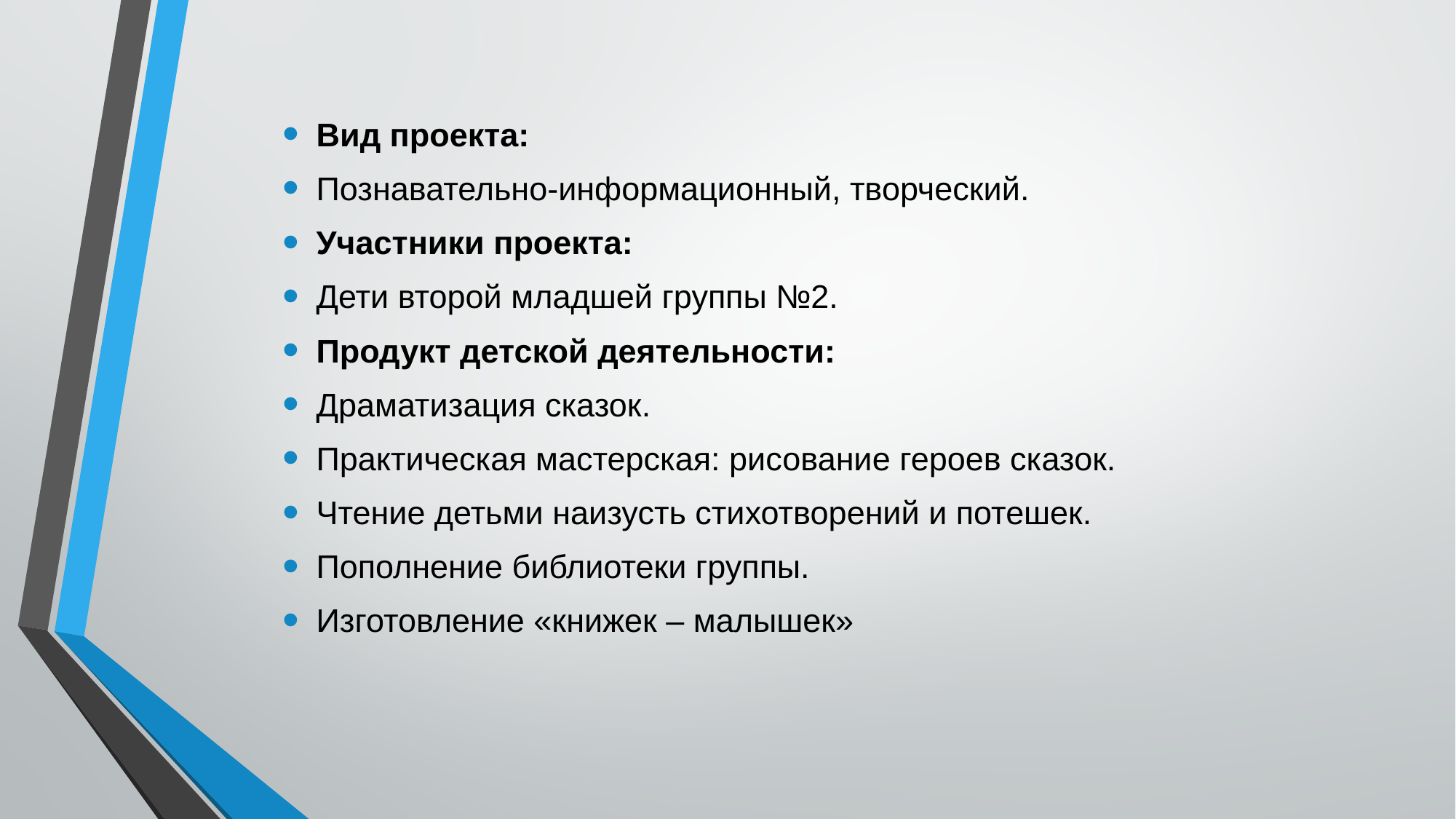

Вид проекта:
Познавательно-информационный, творческий.
Участники проекта:
Дети второй младшей группы №2.
Продукт детской деятельности:
Драматизация сказок.
Практическая мастерская: рисование героев сказок.
Чтение детьми наизусть стихотворений и потешек.
Пополнение библиотеки группы.
Изготовление «книжек – малышек»